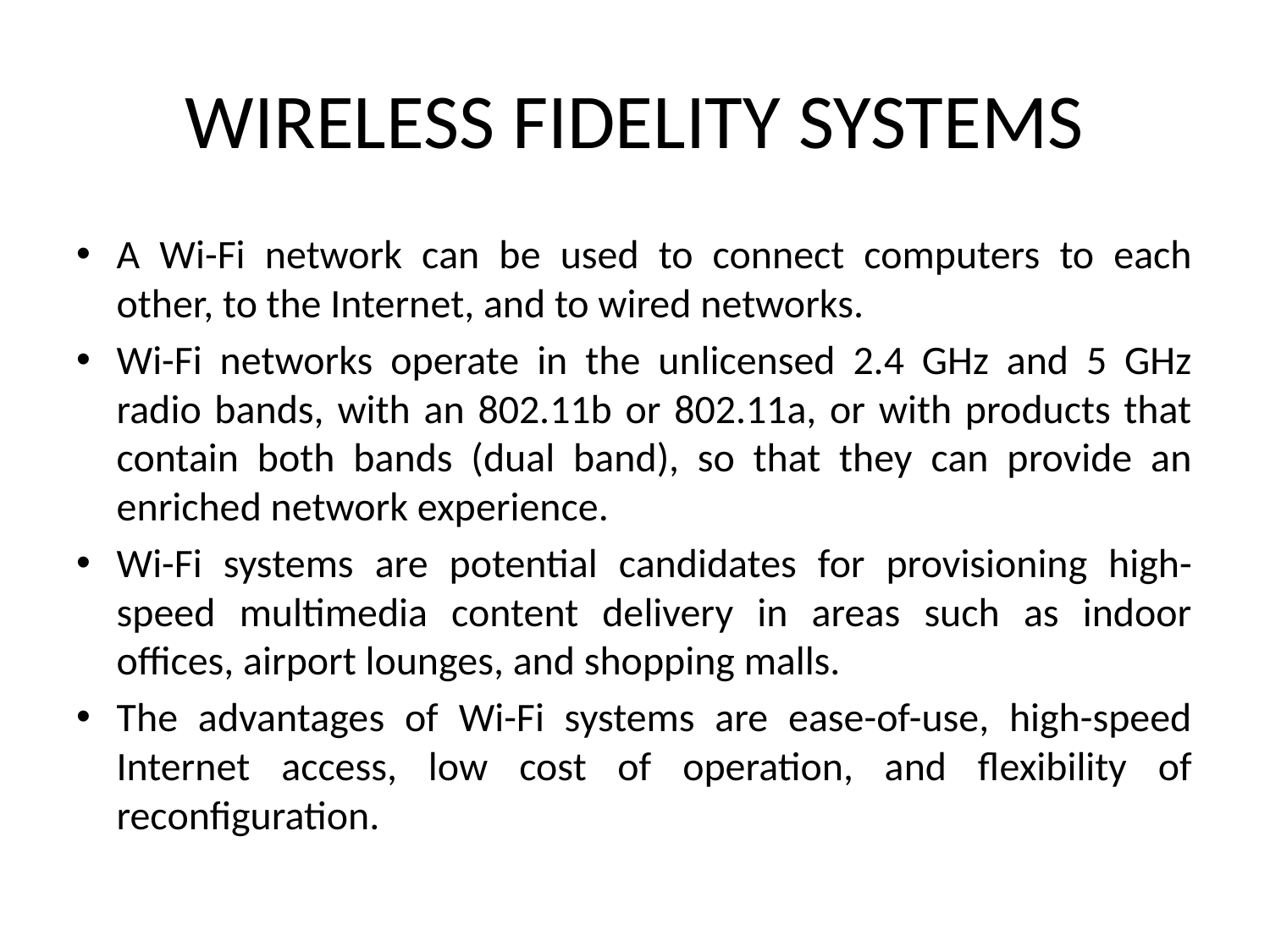

# WIRELESS FIDELITY SYSTEMS
A Wi-Fi network can be used to connect computers to each other, to the Internet, and to wired networks.
Wi-Fi networks operate in the unlicensed 2.4 GHz and 5 GHz radio bands, with an 802.11b or 802.11a, or with products that contain both bands (dual band), so that they can provide an enriched network experience.
Wi-Fi systems are potential candidates for provisioning high-speed multimedia content delivery in areas such as indoor offices, airport lounges, and shopping malls.
The advantages of Wi-Fi systems are ease-of-use, high-speed Internet access, low cost of operation, and flexibility of reconfiguration.